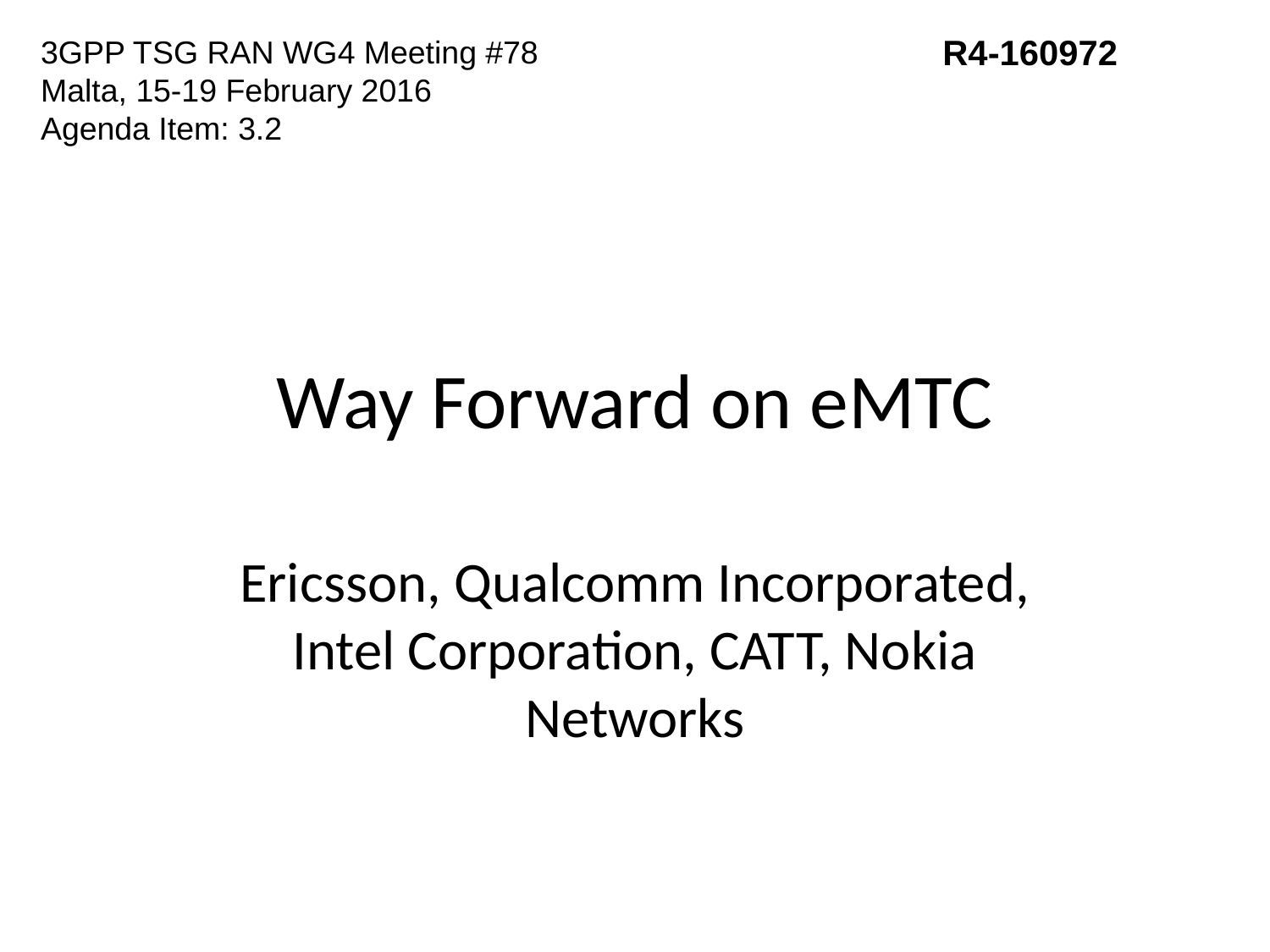

R4-160972
3GPP TSG RAN WG4 Meeting #78
Malta, 15-19 February 2016
Agenda Item: 3.2

# Way Forward on eMTC
Ericsson, Qualcomm Incorporated, Intel Corporation, CATT, Nokia Networks